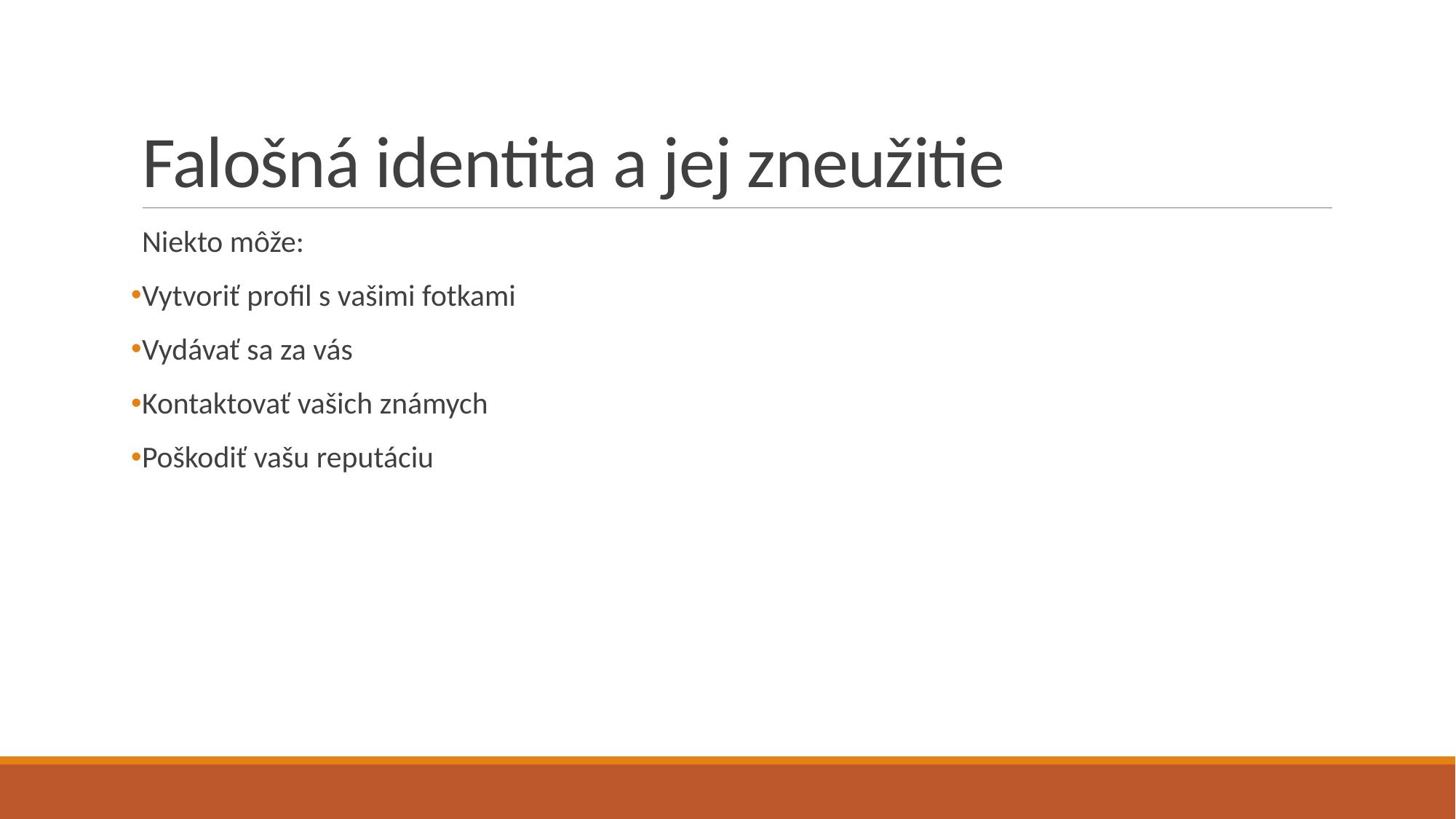

# Falošná identita a jej zneužitie
Niekto môže:
Vytvoriť profil s vašimi fotkami
Vydávať sa za vás
Kontaktovať vašich známych
Poškodiť vašu reputáciu